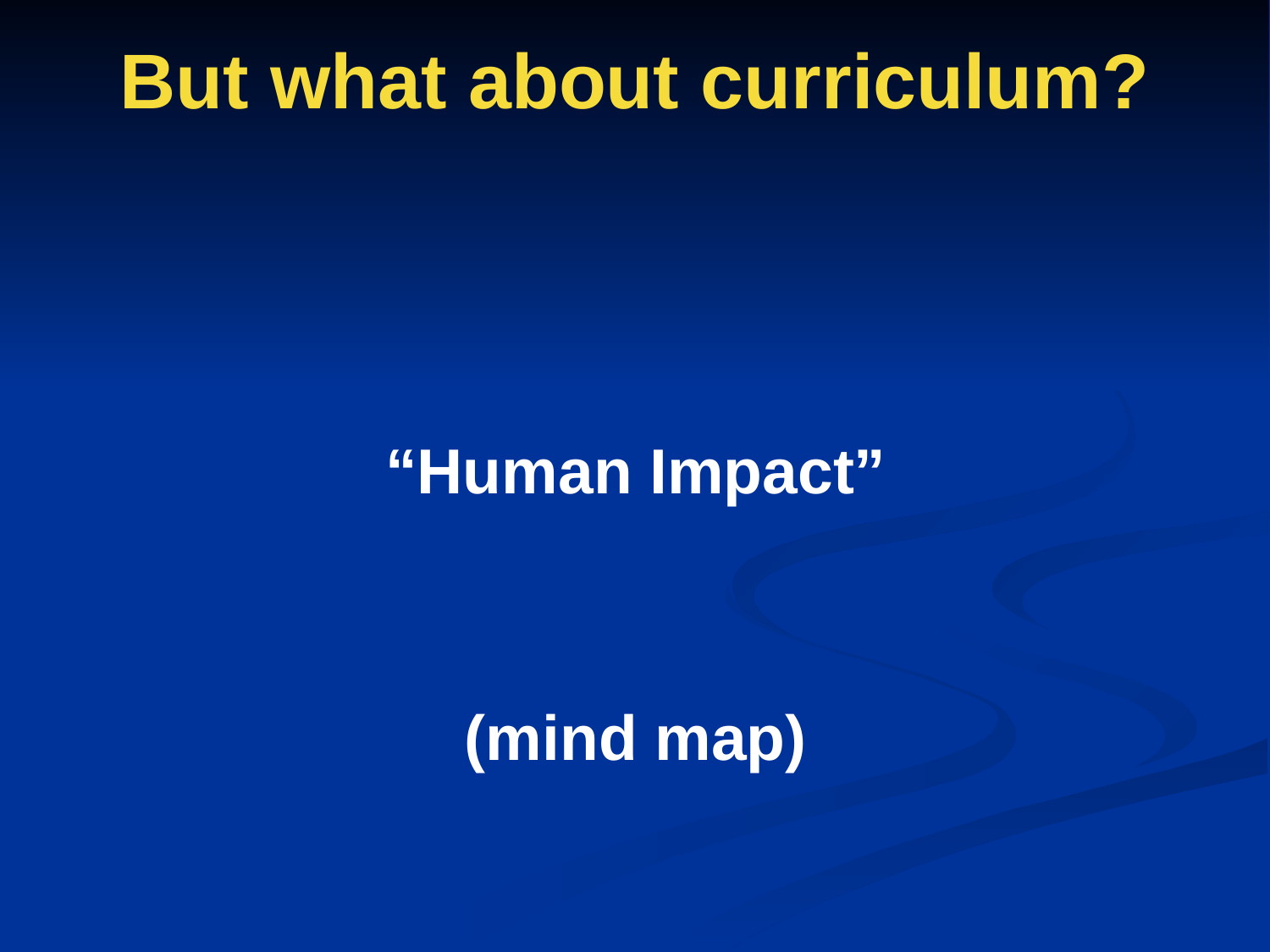

# But what about curriculum?

“Human Impact”

(mind map)